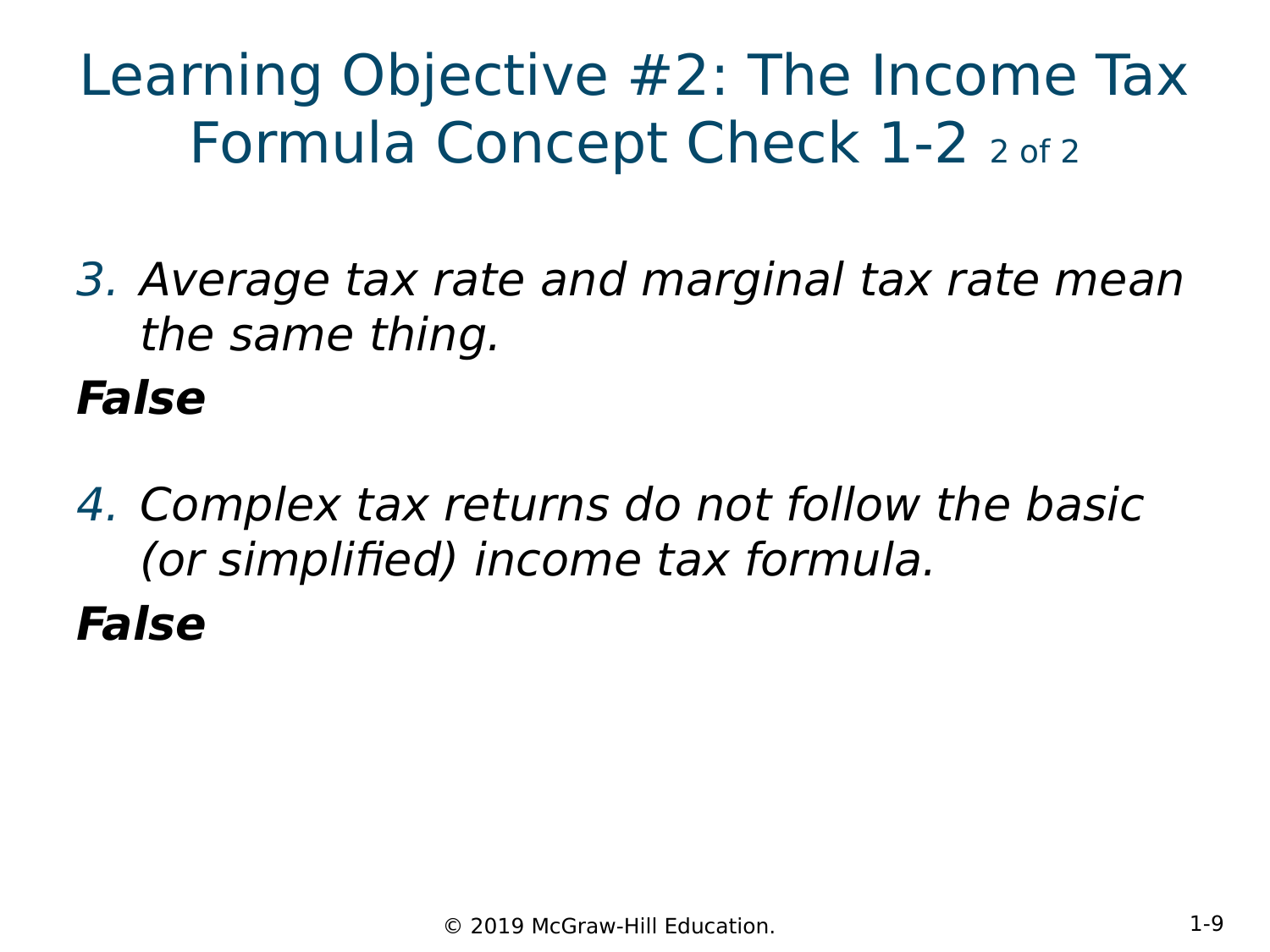

# Learning Objective #2: The Income Tax Formula Concept Check 1-2 2 of 2
Average tax rate and marginal tax rate mean the same thing.
False
Complex tax returns do not follow the basic (or simplified) income tax formula.
False